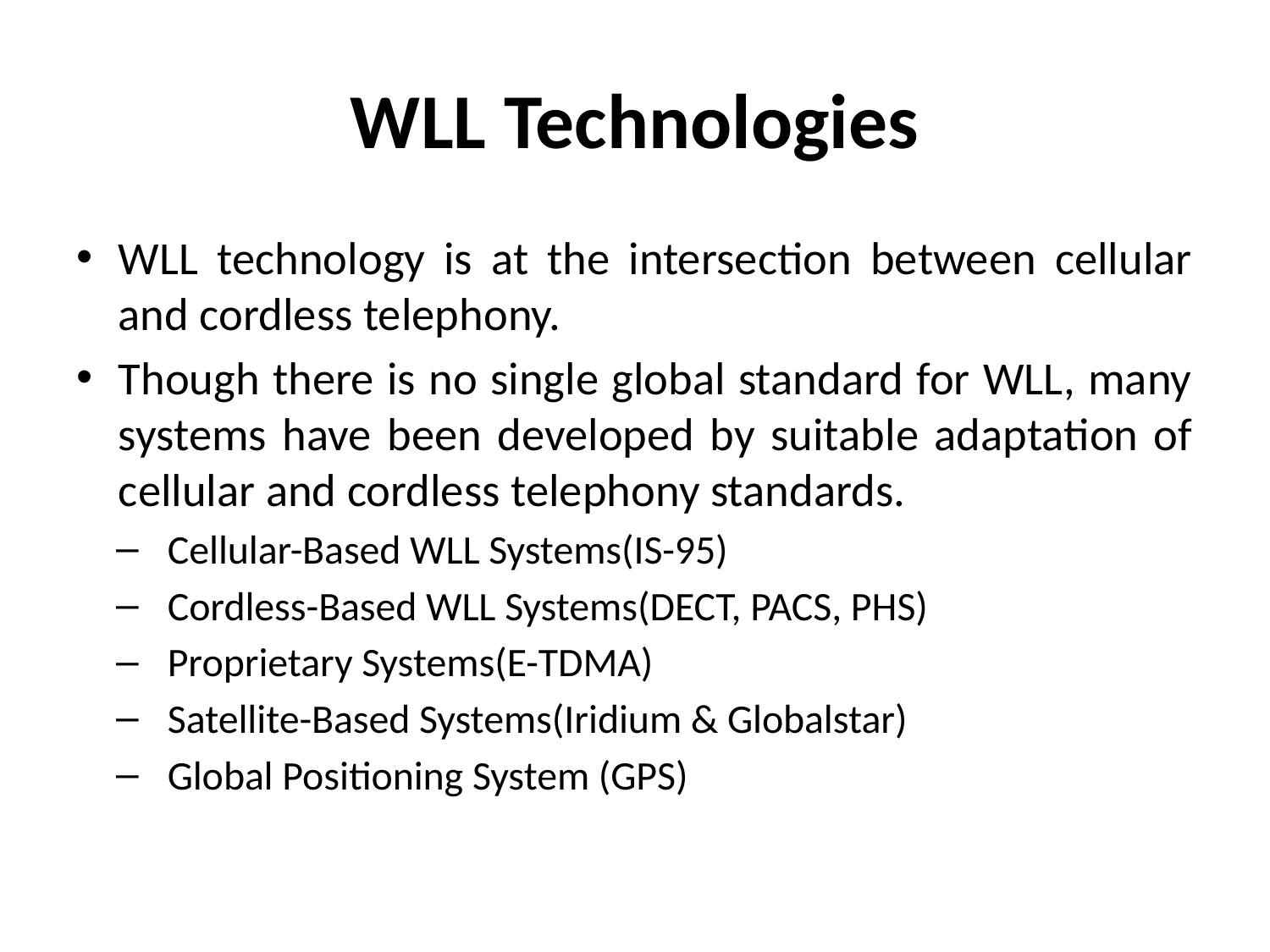

# WLL Technologies
WLL technology is at the intersection between cellular and cordless telephony.
Though there is no single global standard for WLL, many systems have been developed by suitable adaptation of cellular and cordless telephony standards.
Cellular-Based WLL Systems(IS-95)
Cordless-Based WLL Systems(DECT, PACS, PHS)
Proprietary Systems(E-TDMA)
Satellite-Based Systems(Iridium & Globalstar)
Global Positioning System (GPS)